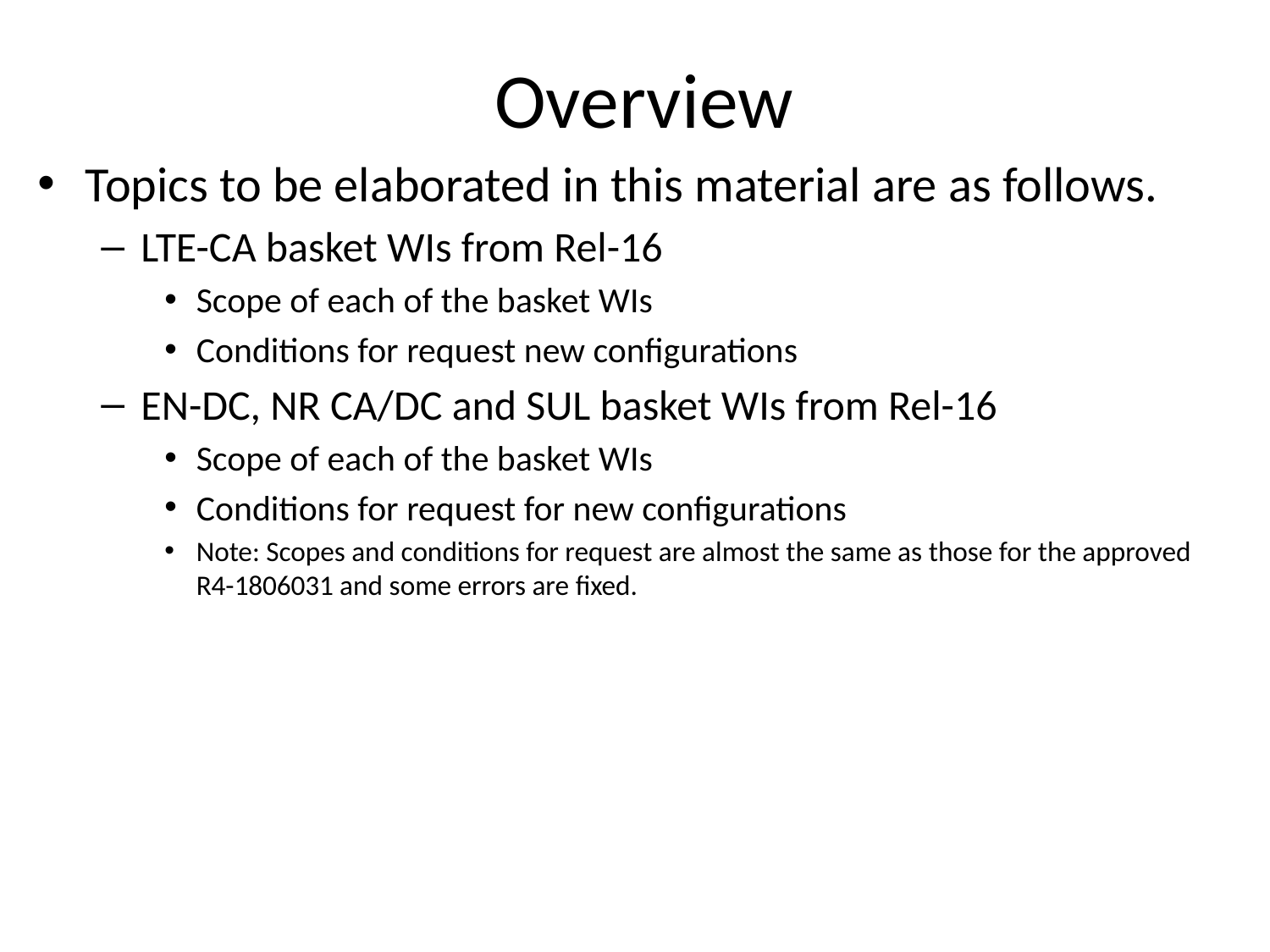

# Overview
Topics to be elaborated in this material are as follows.
LTE-CA basket WIs from Rel-16
Scope of each of the basket WIs
Conditions for request new configurations
EN-DC, NR CA/DC and SUL basket WIs from Rel-16
Scope of each of the basket WIs
Conditions for request for new configurations
Note: Scopes and conditions for request are almost the same as those for the approved R4-1806031 and some errors are fixed.